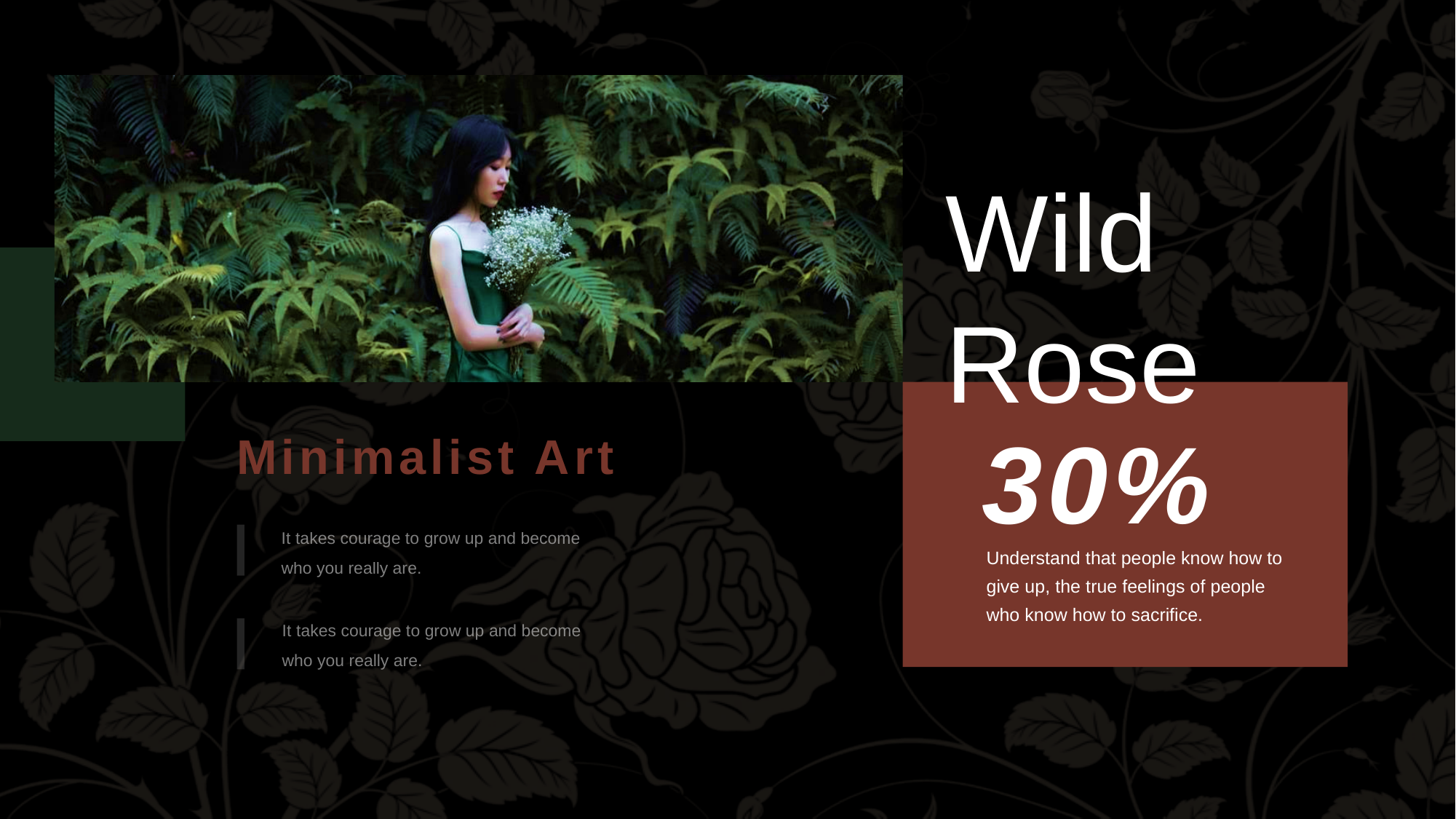

Wild Rose
e7d195523061f1c0600ade85ab8d19863d296bbd6d3c8047FB0A4867354E4F1E3A7DEAE3C4C4B5C9777EC9E9D7F78045DB0296A4194571101A21F67FC7D6C39966CE50B69116E2EE84E571E25F3C0CCEA163C27F059CBE29DA6D82EEB35EF5119B33DA690F6CD24F1B5E71F689E441B55A46698741831CC451F9139A5A061ECABF4BE7D9BB13F482

30%

Minimalist Art
It takes courage to grow up and become who you really are.

Understand that people know how to give up, the true feelings of people who know how to sacrifice.
It takes courage to grow up and become who you really are.